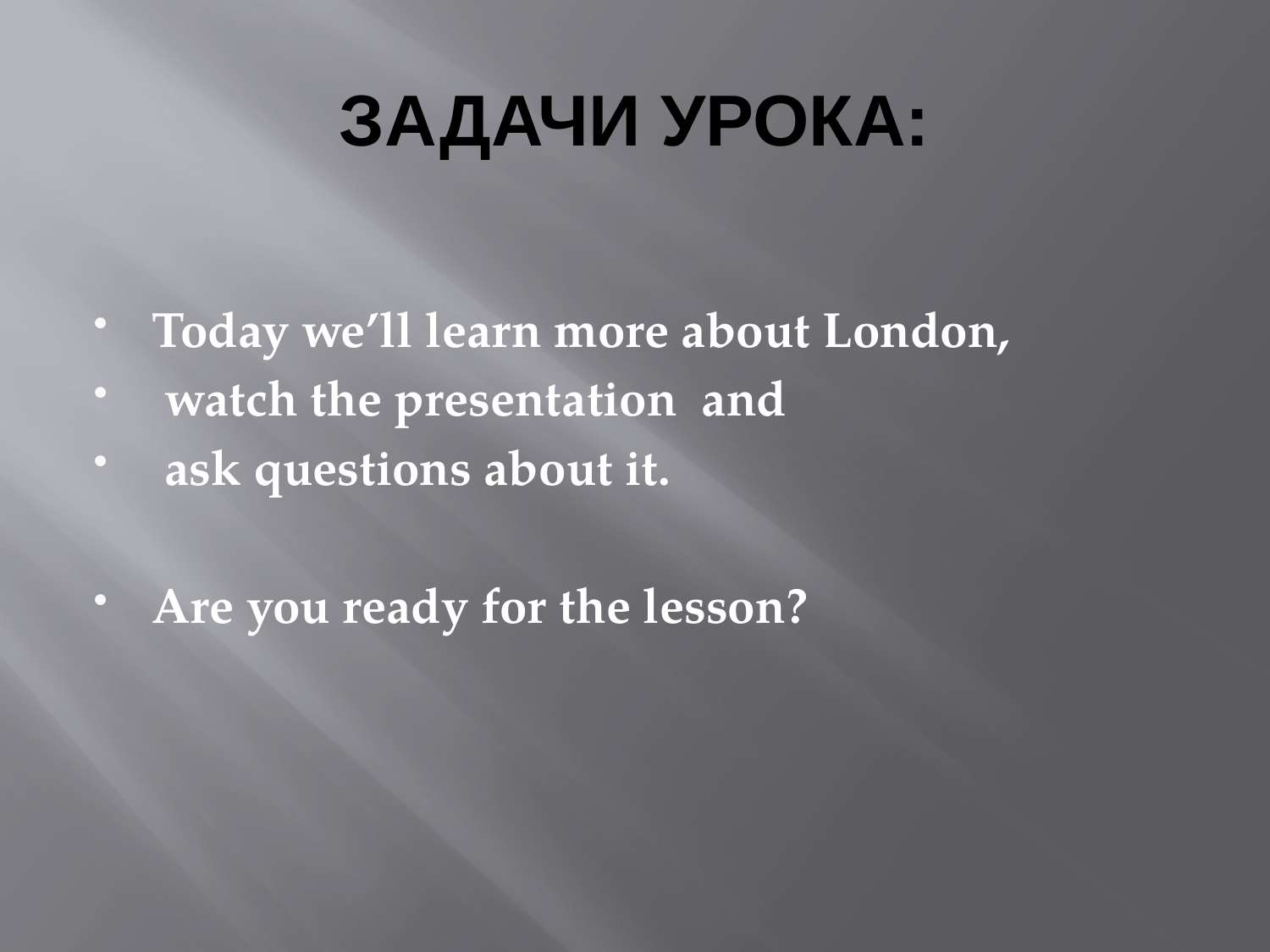

# ЗАДАЧИ УРОКА:

Today we’ll learn more about London,
 watch the presentation  and
 ask questions about it.

Are you ready for the lesson?